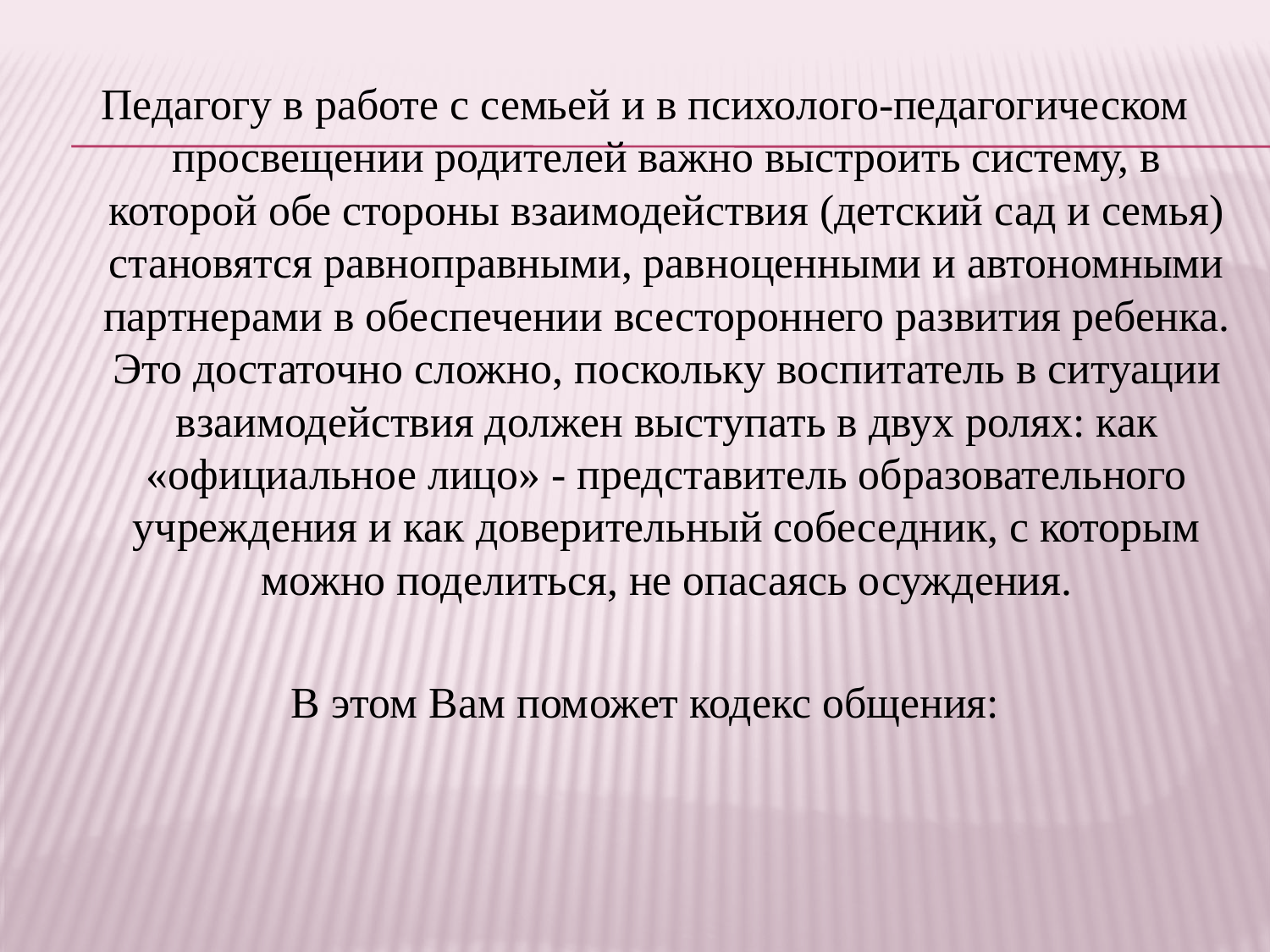

Педагогу в работе с семьей и в психолого-педагогическом просвещении родителей важно выстроить систему, в которой обе стороны взаимодействия (детский сад и семья) становятся равноправными, равноценными и автономными партнерами в обеспечении всестороннего развития ребенка. Это достаточно сложно, поскольку воспитатель в ситуации взаимодействия должен выступать в двух ролях: как «официальное лицо» - представитель образовательного учреждения и как доверительный собеседник, с которым можно поделиться, не опасаясь осуждения.

В этом Вам поможет кодекс общения: